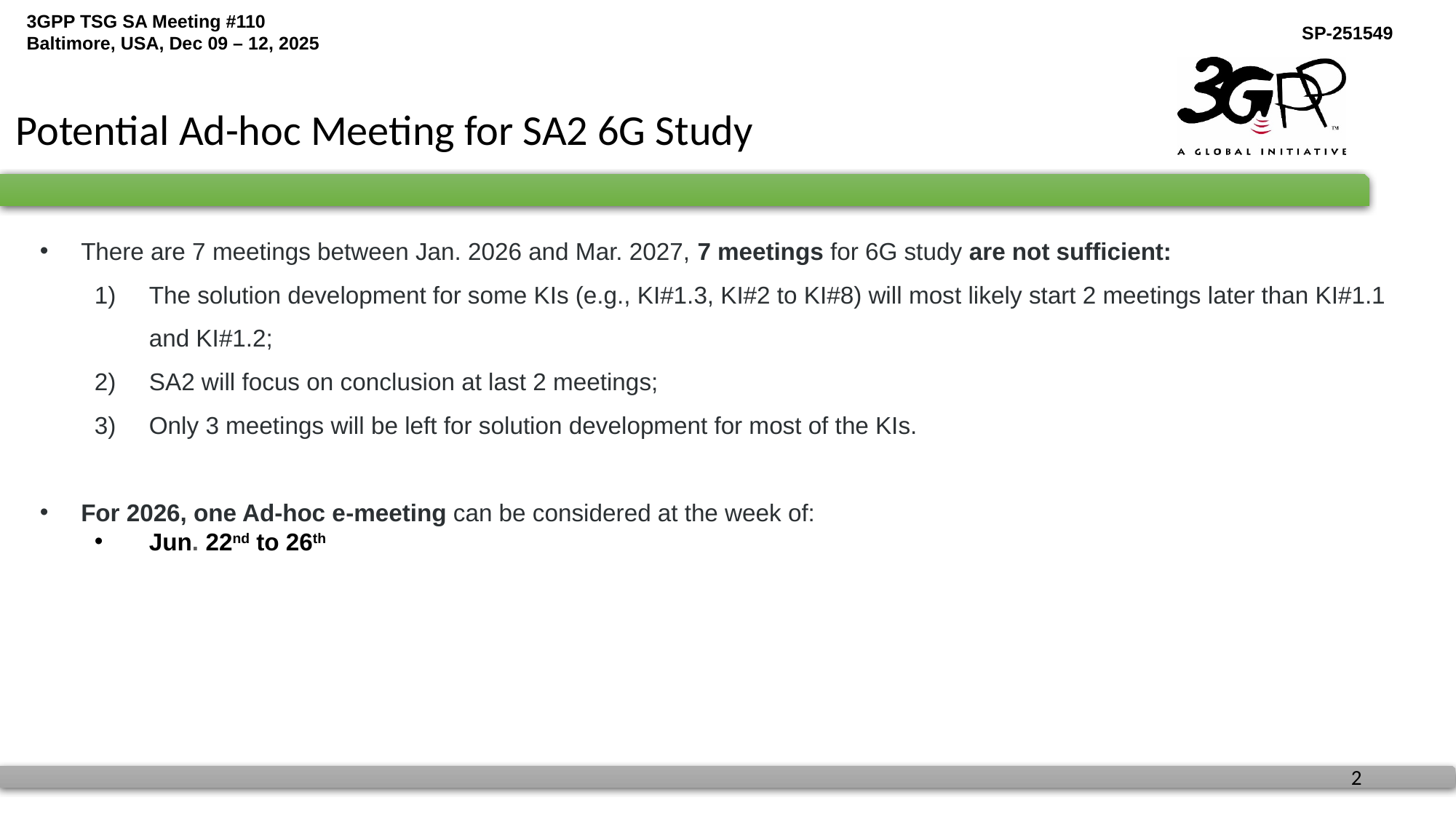

# Potential Ad-hoc Meeting for SA2 6G Study
There are 7 meetings between Jan. 2026 and Mar. 2027, 7 meetings for 6G study are not sufficient:
The solution development for some KIs (e.g., KI#1.3, KI#2 to KI#8) will most likely start 2 meetings later than KI#1.1 and KI#1.2;
SA2 will focus on conclusion at last 2 meetings;
Only 3 meetings will be left for solution development for most of the KIs.

For 2026, one Ad-hoc e-meeting can be considered at the week of:
Jun. 22nd to 26th